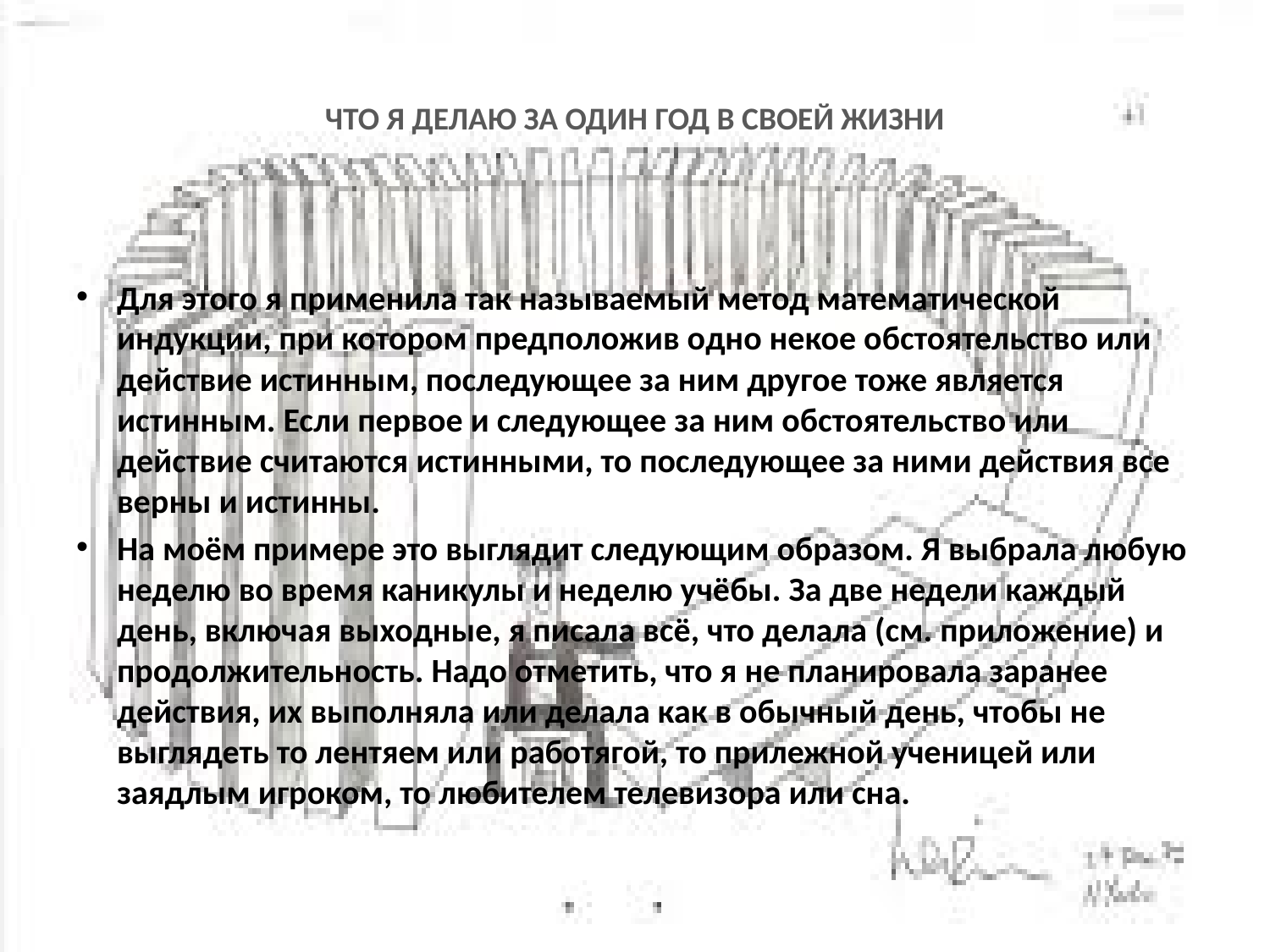

# ЧТО Я ДЕЛАЮ ЗА ОДИН ГОД В СВОЕЙ ЖИЗНИ

	Для этого я применила так называемый метод математической индукции, при котором предположив одно некое обстоятельство или действие истинным, последующее за ним другое тоже является истинным. Если первое и следующее за ним обстоятельство или действие считаются истинными, то последующее за ними действия все верны и истинны.
	На моём примере это выглядит следующим образом. Я выбрала любую неделю во время каникулы и неделю учёбы. За две недели каждый день, включая выходные, я писала всё, что делала (см. приложение) и продолжительность. Надо отметить, что я не планировала заранее действия, их выполняла или делала как в обычный день, чтобы не выглядеть то лентяем или работягой, то прилежной ученицей или заядлым игроком, то любителем телевизора или сна.